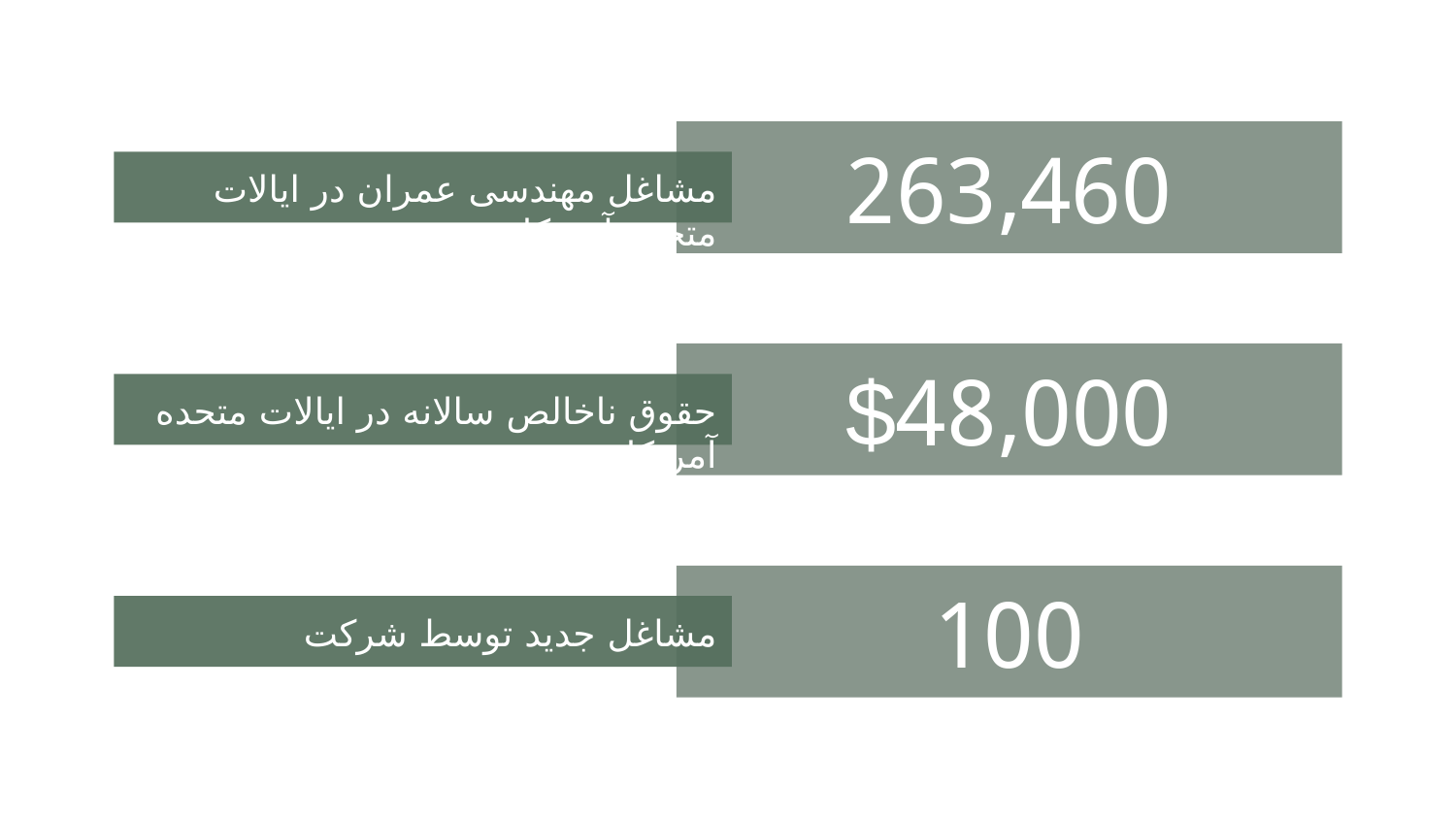

# 263,460
مشاغل مهندسی عمران در ایالات متحده آمریکا
$48,000
حقوق ناخالص سالانه در ایالات متحده آمریکا
100
مشاغل جدید توسط شرکت